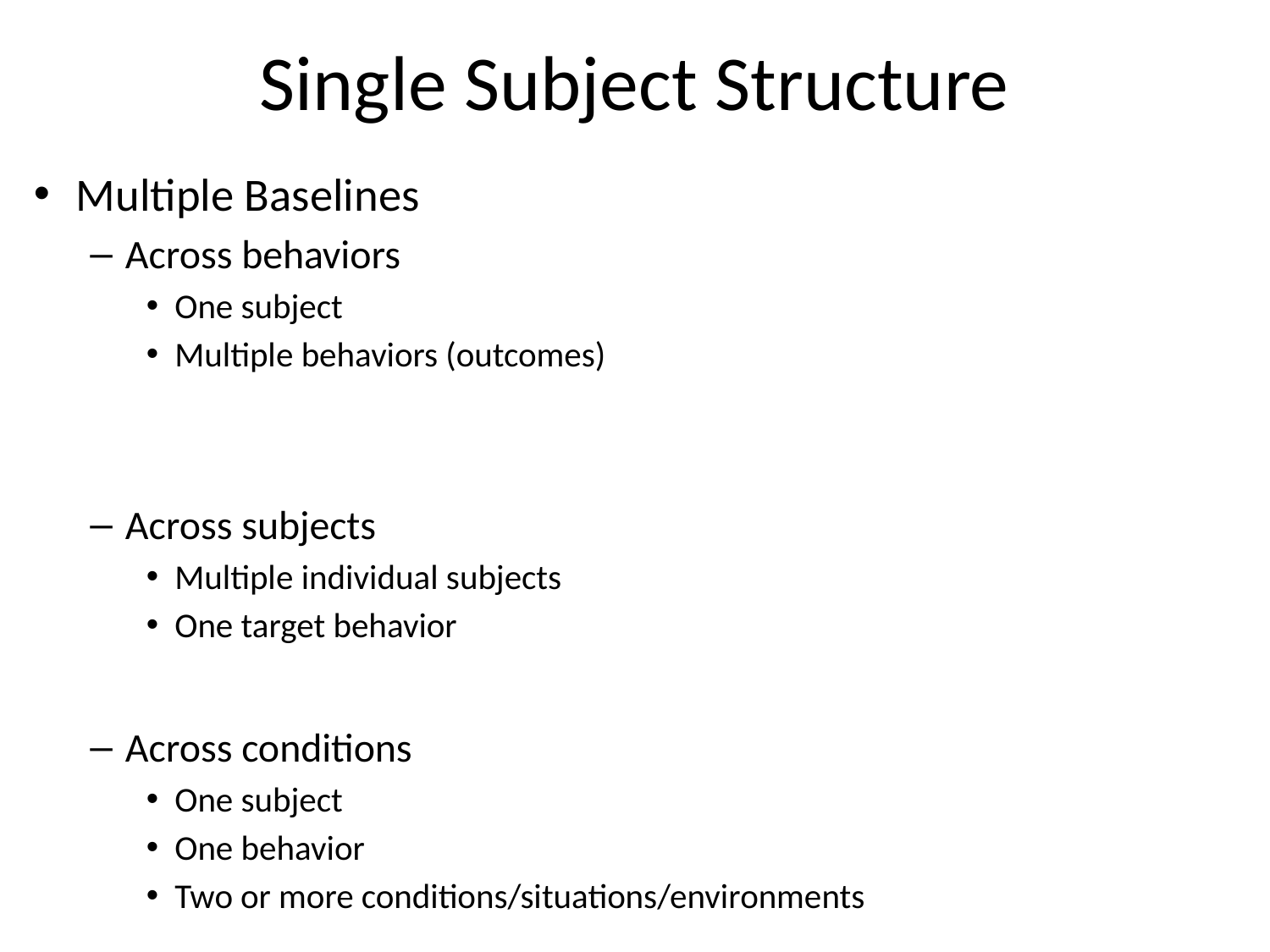

# Single Subject Structure
Multiple Baselines
Across behaviors
One subject
Multiple behaviors (outcomes)

Across subjects
Multiple individual subjects
One target behavior

Across conditions
One subject
One behavior
Two or more conditions/situations/environments